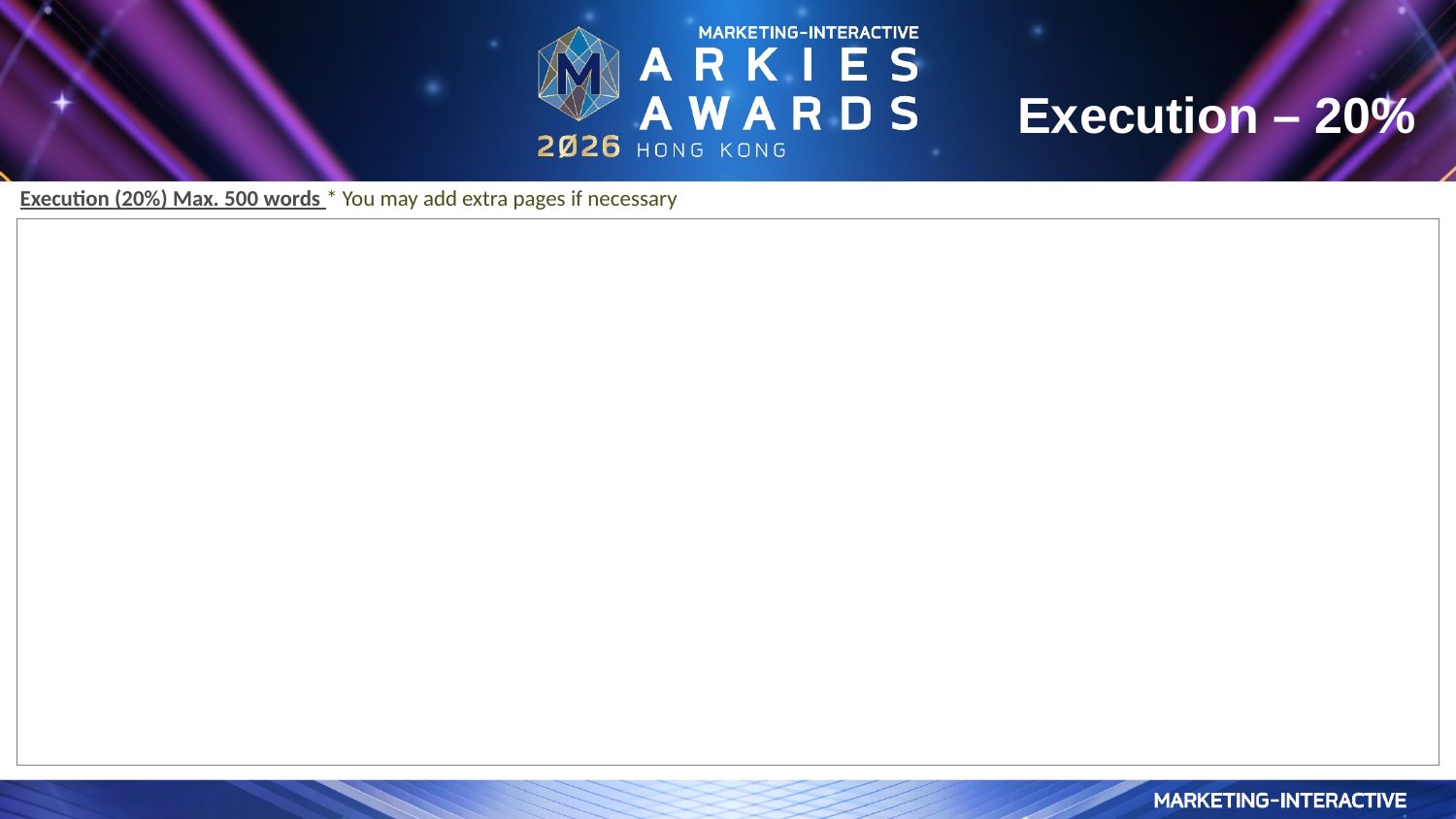

Execution – 20%
Execution (20%) Max. 500 words * You may add extra pages if necessary
|  |
| --- |